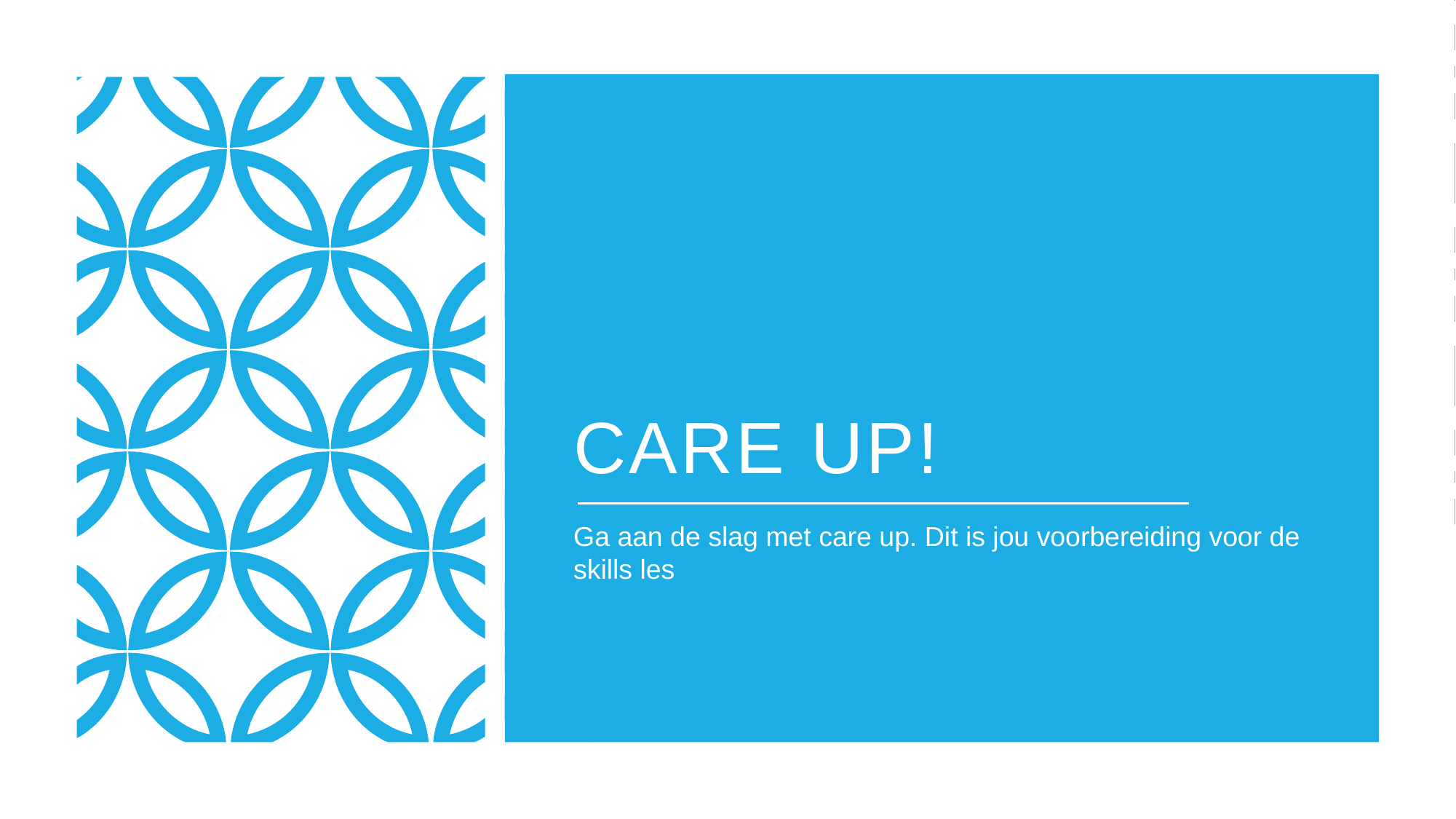

# Care Up!

Ga aan de slag met care up. Dit is jou voorbereiding voor de skills les